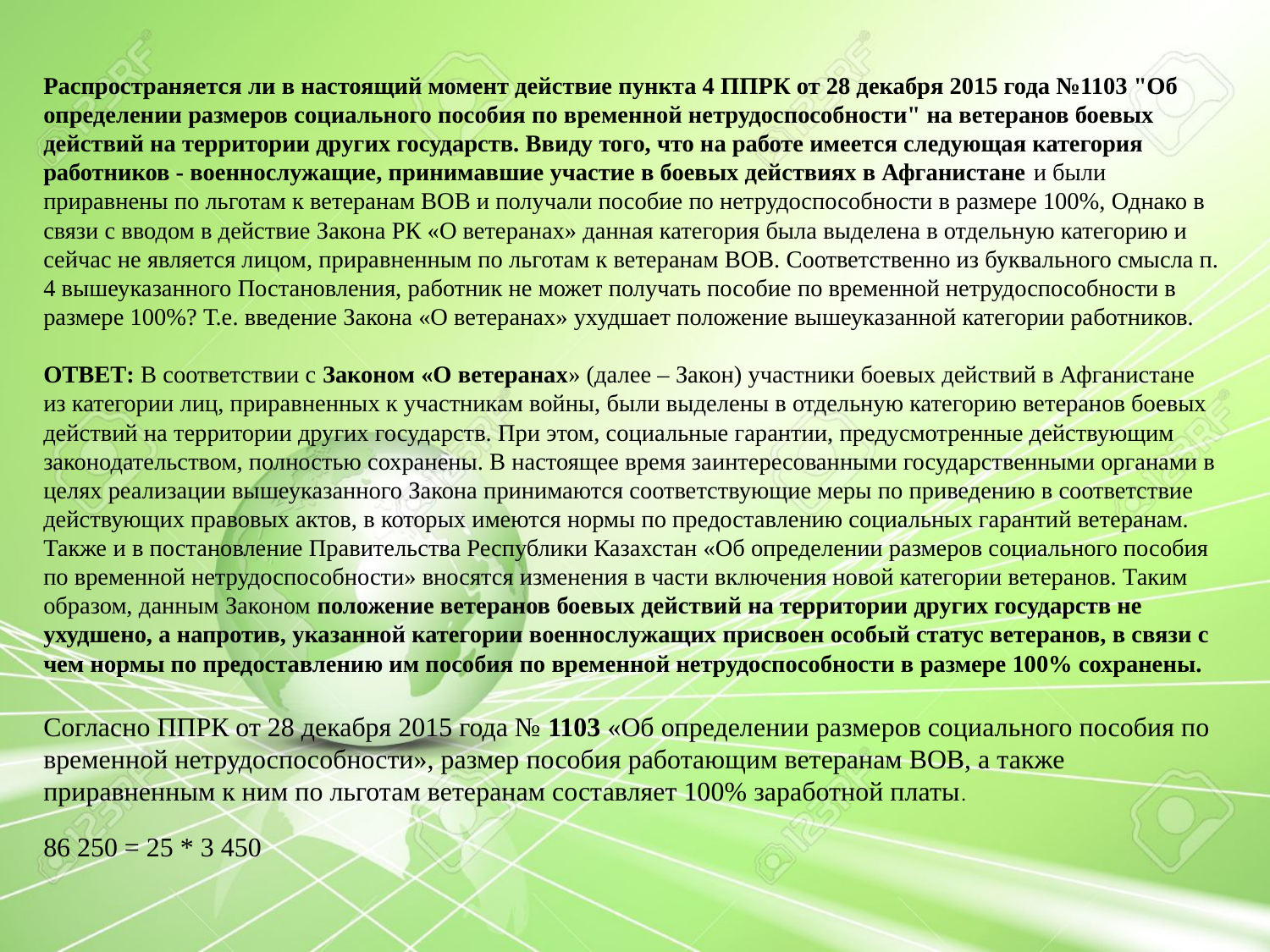

Распространяется ли в настоящий момент действие пункта 4 ППРК от 28 декабря 2015 года №1103 "Об определении размеров социального пособия по временной нетрудоспособности" на ветеранов боевых действий на территории других государств. Ввиду того, что на работе имеется следующая категория работников - военнослужащие, принимавшие участие в боевых действиях в Афганистане и были приравнены по льготам к ветеранам ВОВ и получали пособие по нетрудоспособности в размере 100%, Однако в связи с вводом в действие Закона РК «О ветеранах» данная категория была выделена в отдельную категорию и сейчас не является лицом, приравненным по льготам к ветеранам ВОВ. Соответственно из буквального смысла п. 4 вышеуказанного Постановления, работник не может получать пособие по временной нетрудоспособности в размере 100%? Т.е. введение Закона «О ветеранах» ухудшает положение вышеуказанной категории работников.

ОТВЕТ: В соответствии с Законом «О ветеранах» (далее – Закон) участники боевых действий в Афганистане из категории лиц, приравненных к участникам войны, были выделены в отдельную категорию ветеранов боевых действий на территории других государств. При этом, социальные гарантии, предусмотренные действующим законодательством, полностью сохранены. В настоящее время заинтересованными государственными органами в целях реализации вышеуказанного Закона принимаются соответствующие меры по приведению в соответствие действующих правовых актов, в которых имеются нормы по предоставлению социальных гарантий ветеранам. Также и в постановление Правительства Республики Казахстан «Об определении размеров социального пособия по временной нетрудоспособности» вносятся изменения в части включения новой категории ветеранов. Таким образом, данным Законом положение ветеранов боевых действий на территории других государств не ухудшено, а напротив, указанной категории военнослужащих присвоен особый статус ветеранов, в связи с чем нормы по предоставлению им пособия по временной нетрудоспособности в размере 100% сохранены.

Согласно ППРК от 28 декабря 2015 года № 1103 «Об определении размеров социального пособия по временной нетрудоспособности», размер пособия работающим ветеранам ВОВ, а также приравненным к ним по льготам ветеранам составляет 100% заработной платы.

86 250 = 25 * 3 450